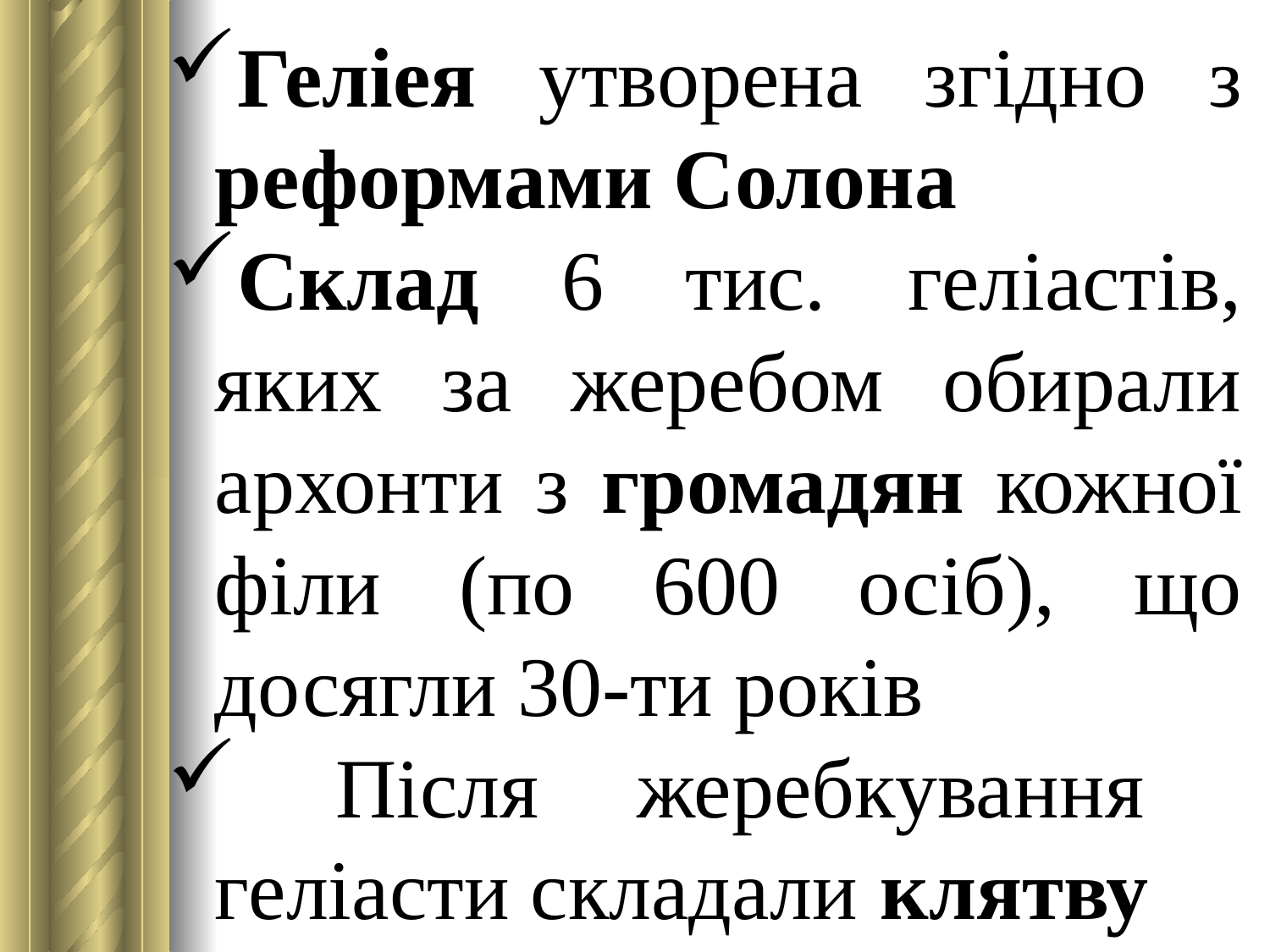

Геліея утворена згідно з реформами Солона
Склад 6 тис. геліастів, яких за жеребом обирали архонти з громадян кож­ної філи (по 600 осіб), що досягли 30-ти років
 Після жеребкуван­ня  геліасти складали клятву